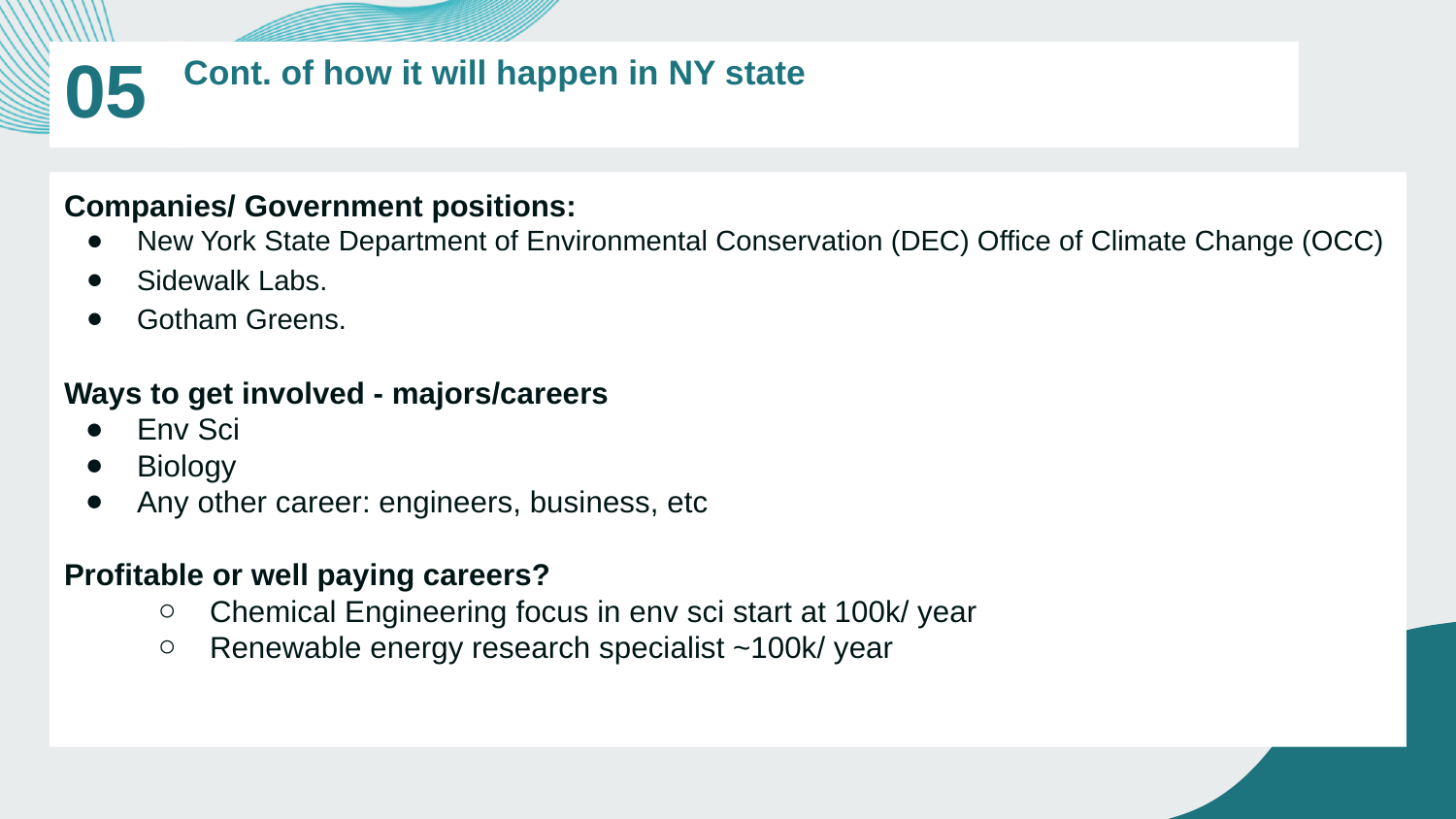

05
Cont. of how it will happen in NY state

Companies/ Government positions:
New York State Department of Environmental Conservation (DEC) Office of Climate Change (OCC)
Sidewalk Labs.
Gotham Greens.

Ways to get involved - majors/careers
Env Sci
Biology
Any other career: engineers, business, etc

Profitable or well paying careers?
Chemical Engineering focus in env sci start at 100k/ year
Renewable energy research specialist ~100k/ year